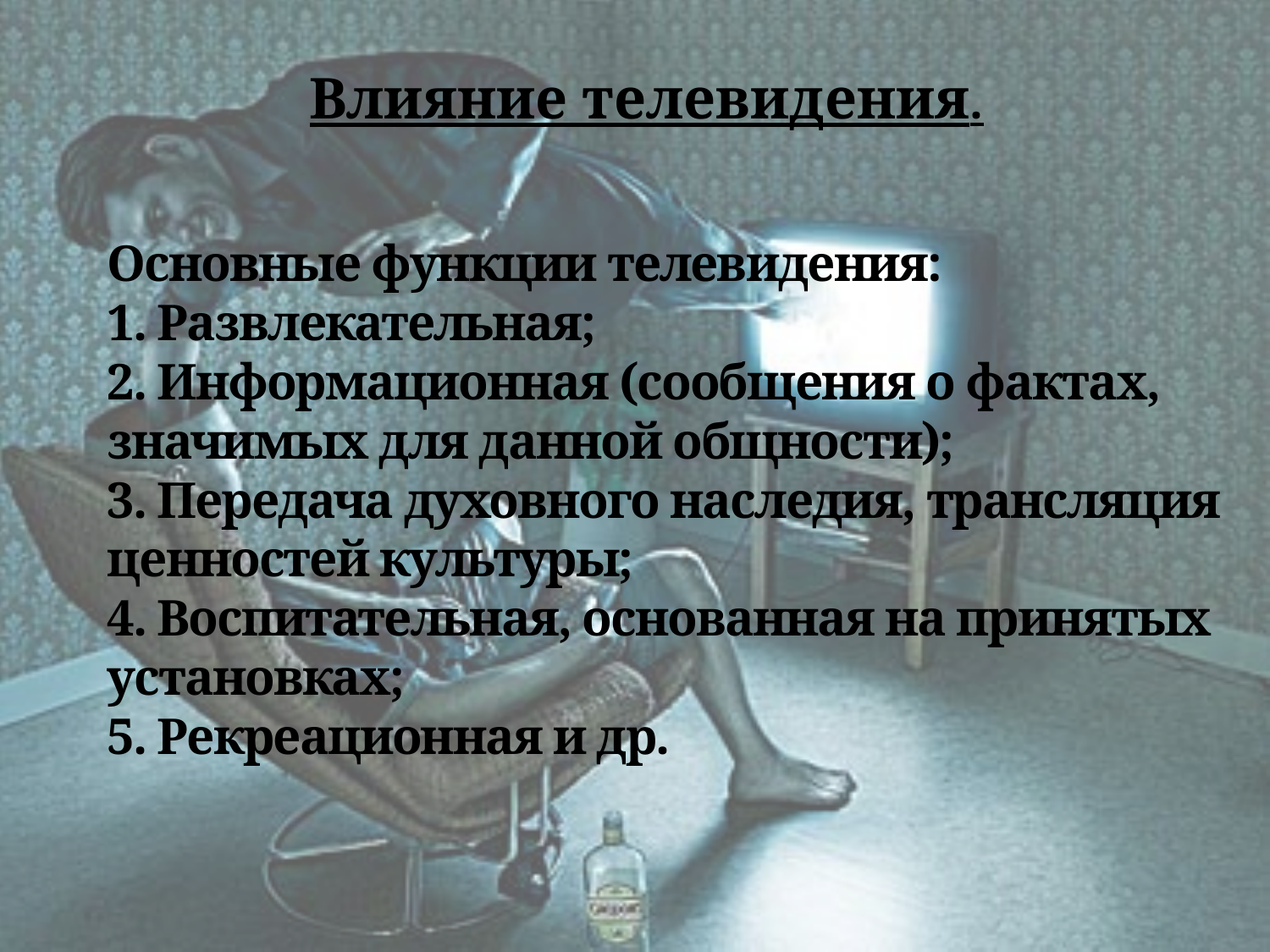

Влияние телевидения.
# Основные функции телевидения: 1. Развлекательная; 2. Информационная (сообщения о фактах, значимых для данной общности); 3. Передача духовного наследия, трансляция ценностей культуры; 4. Воспитательная, основанная на принятых установках; 5. Рекреационная и др.